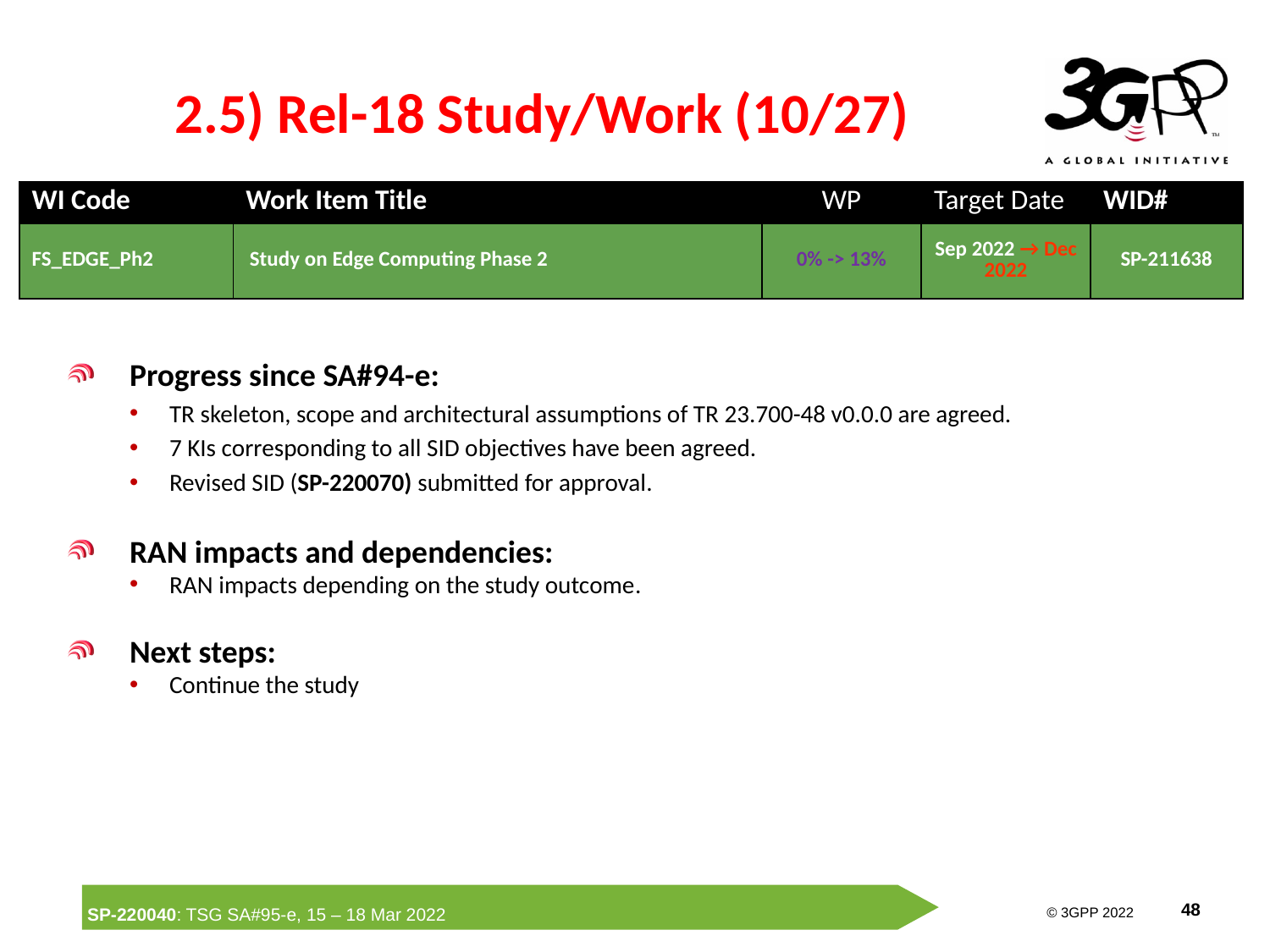

# 2.5) Rel-18 Study/Work (10/27)
| WI Code | Work Item Title | WP | Target Date | WID# |
| --- | --- | --- | --- | --- |
| FS\_EDGE\_Ph2 | Study on Edge Computing Phase 2 | 0% -> 13% | Sep 2022 → Dec 2022 | SP-211638 |
Progress since SA#94-e:
TR skeleton, scope and architectural assumptions of TR 23.700-48 v0.0.0 are agreed.
7 KIs corresponding to all SID objectives have been agreed.
Revised SID (SP-220070) submitted for approval.

RAN impacts and dependencies:
RAN impacts depending on the study outcome.

Next steps:
Continue the study